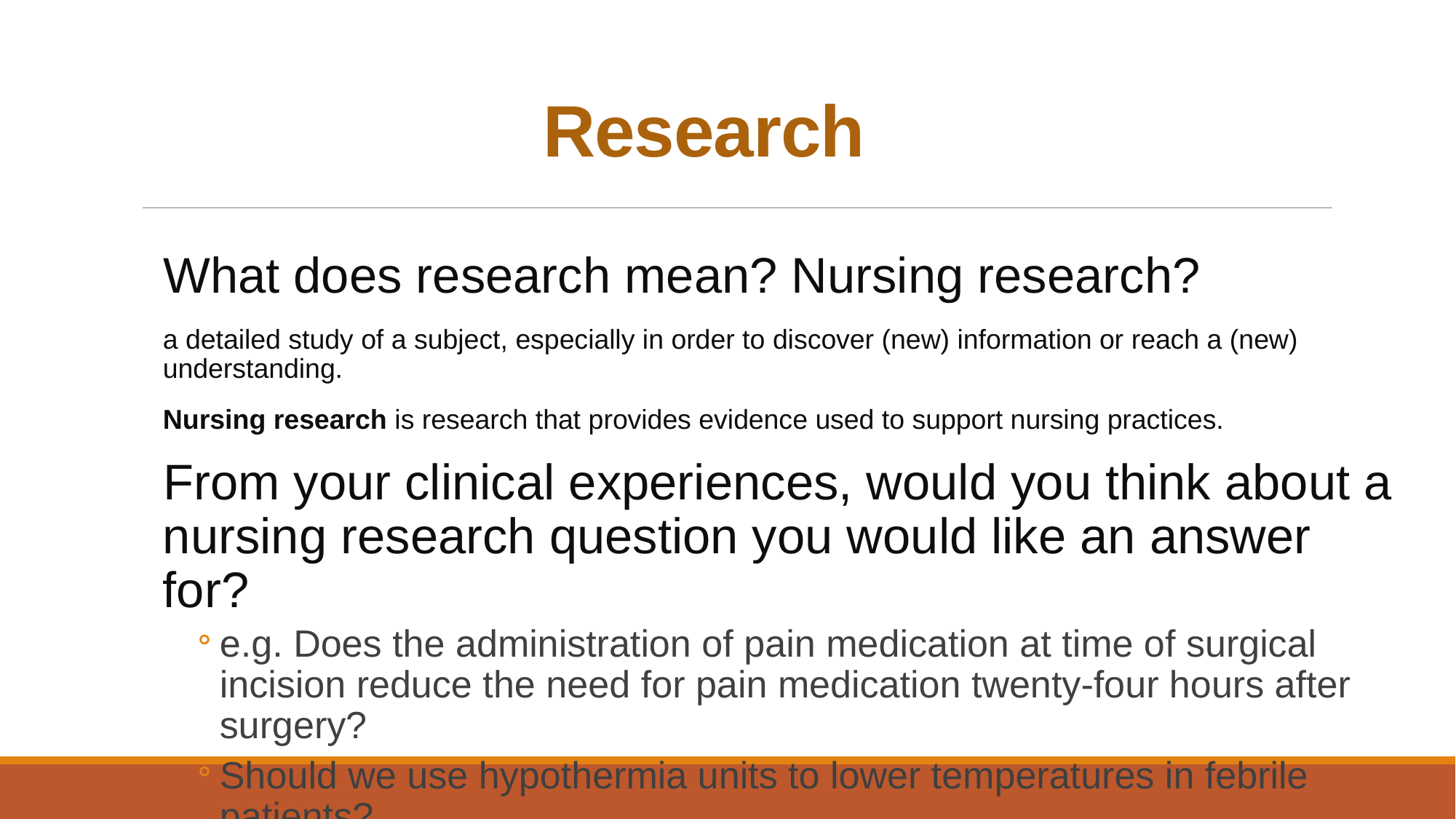

# Research
What does research mean? Nursing research?
a detailed study of a subject, especially in order to discover (new) information or reach a (new) understanding.
Nursing research is research that provides evidence used to support nursing practices.
From your clinical experiences, would you think about a nursing research question you would like an answer for?
e.g. Does the administration of pain medication at time of surgical incision reduce the need for pain medication twenty-four hours after surgery?
Should we use hypothermia units to lower temperatures in febrile patients?